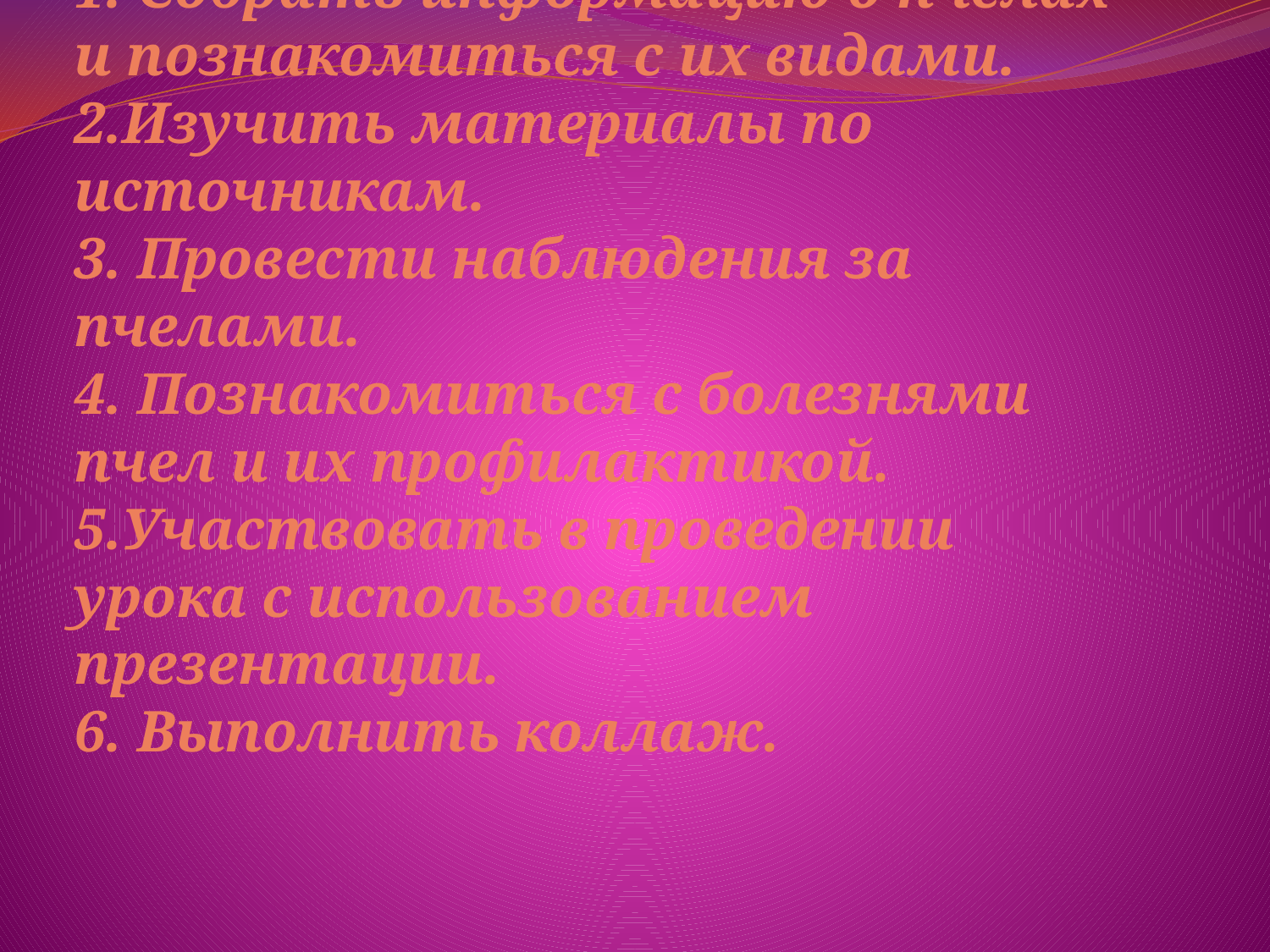

# Задачи: 1. Собрать информацию о пчелах и познакомиться с их видами. 2.Изучить материалы по источникам. 3. Провести наблюдения за пчелами. 4. Познакомиться с болезнями пчел и их профилактикой. 5.Участвовать в проведении урока с использованием презентации. 6. Выполнить коллаж.